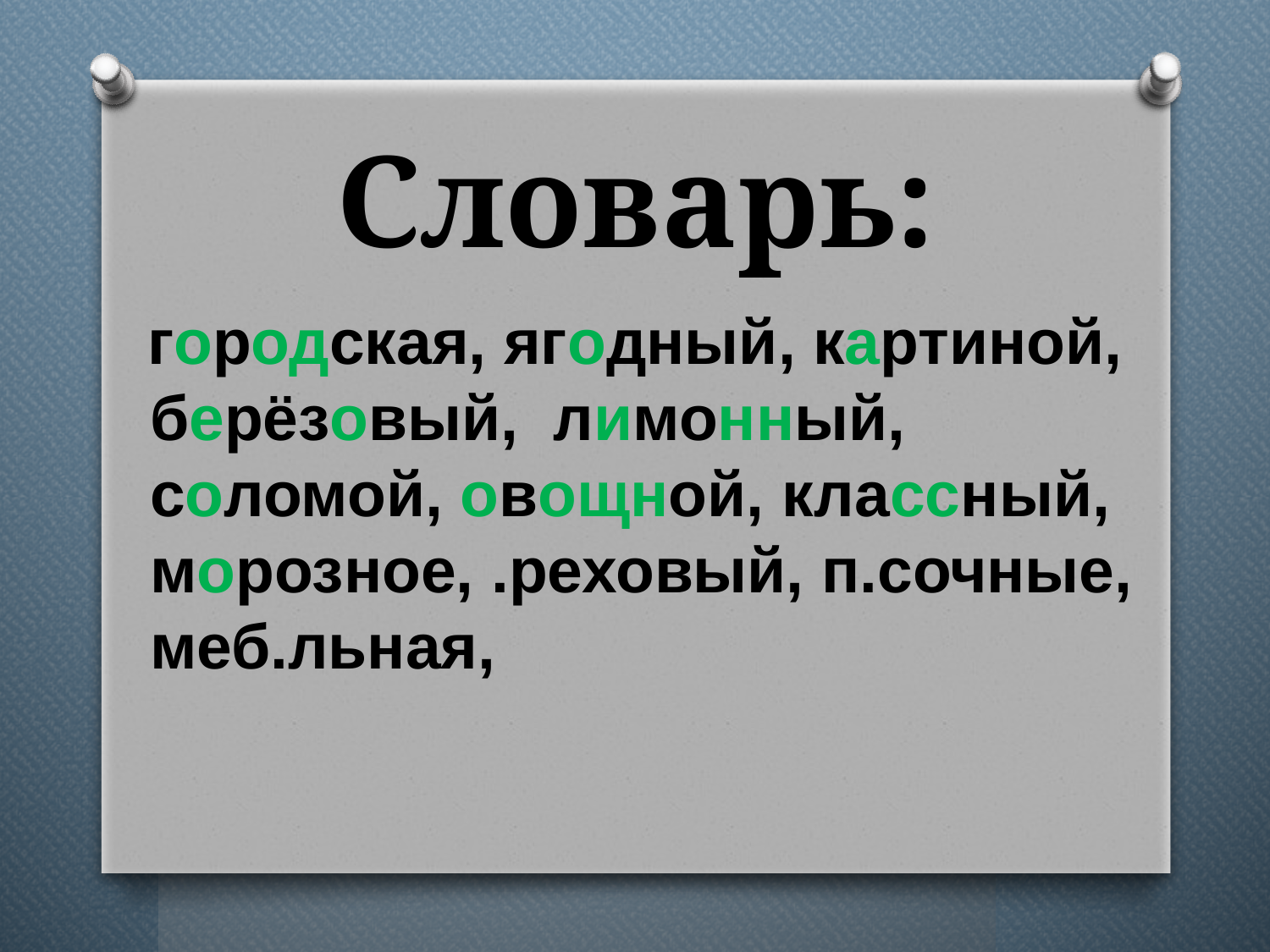

# Словарь:
   городская, ягодный, картиной, берёзовый,  лимонный, соломой, овощной, классный, морозное, .реховый, п.сочные, меб.льная,